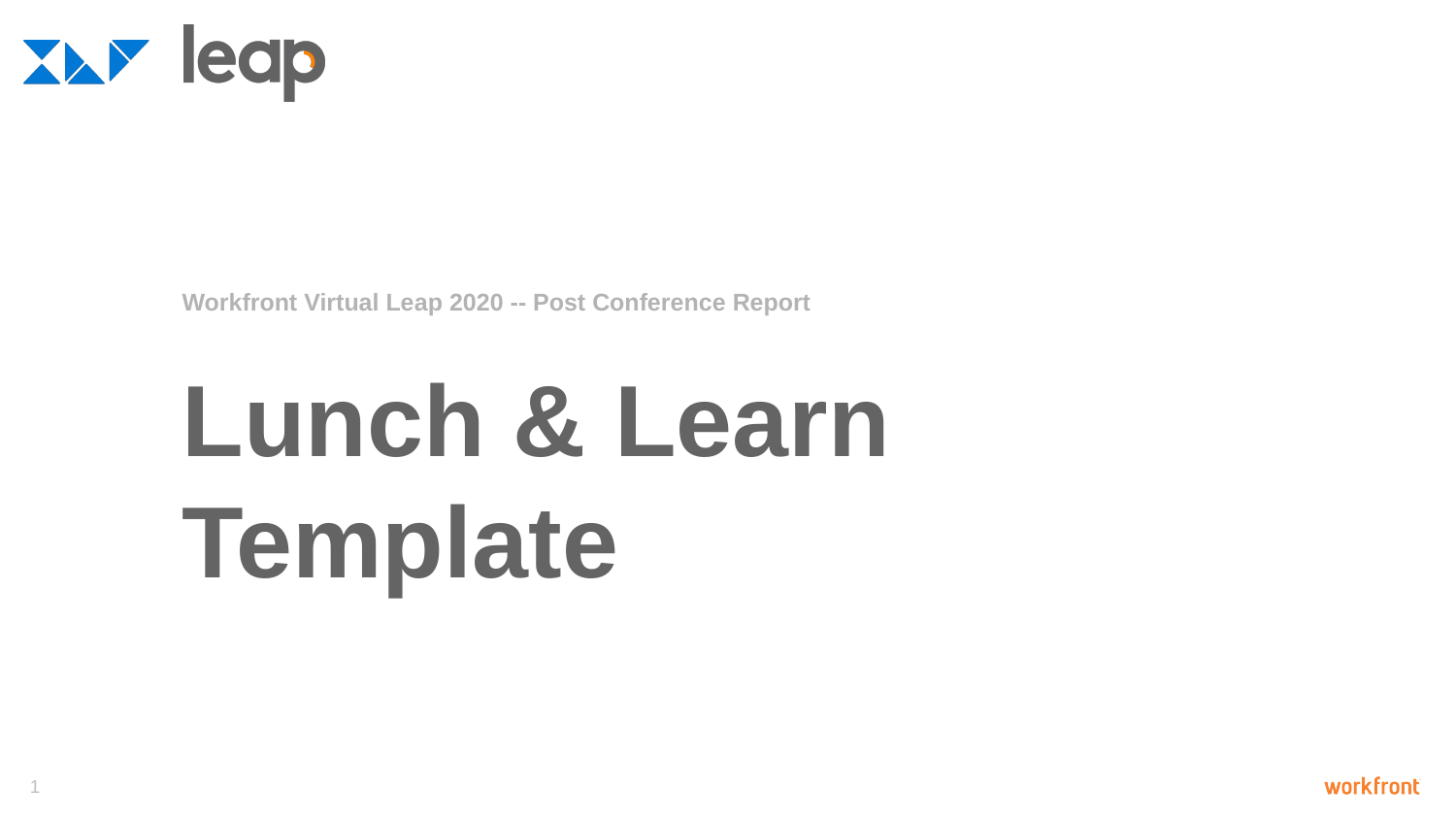

Workfront Virtual Leap 2020 -- Post Conference Report
Lunch & Learn Template